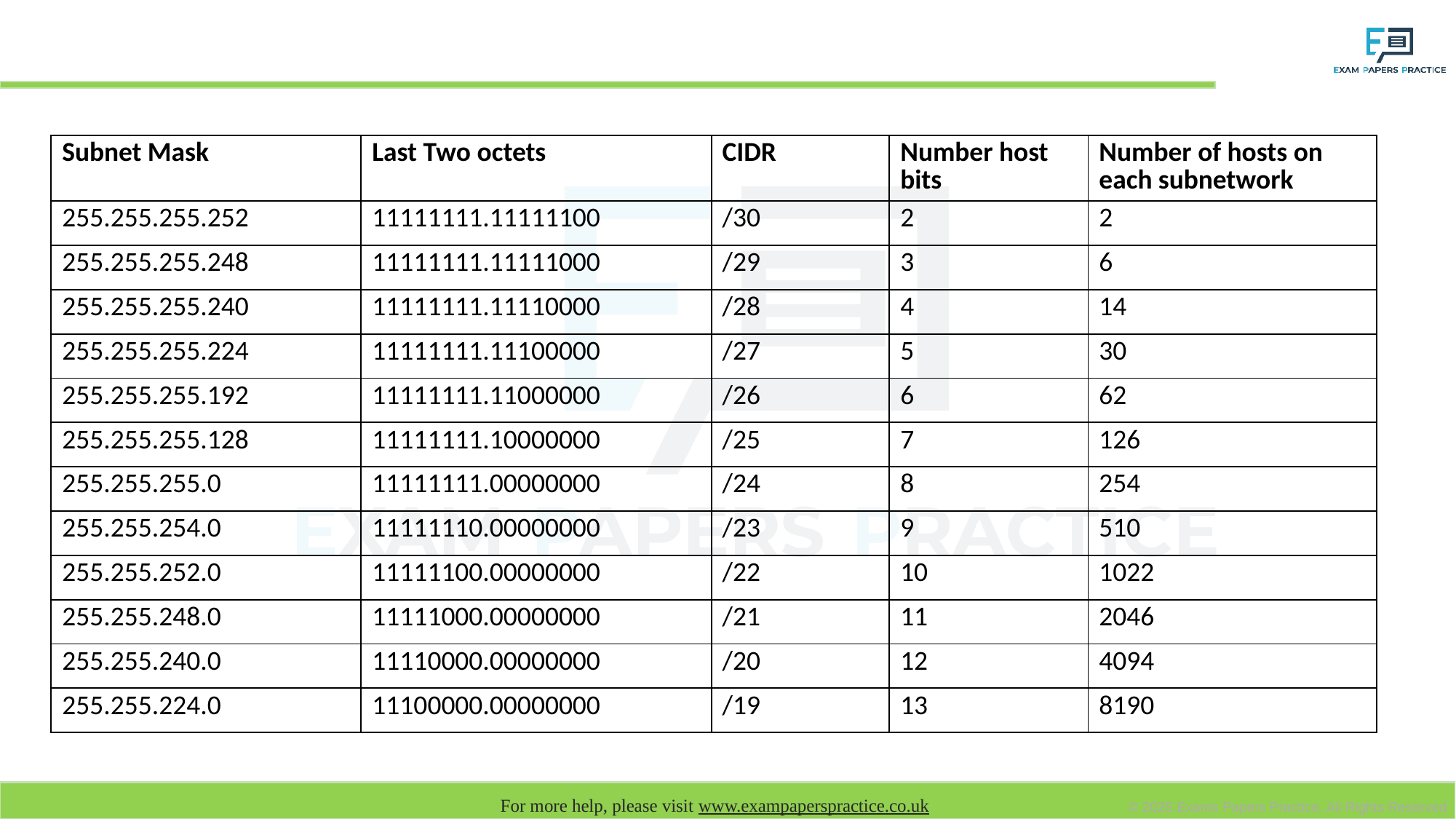

# CIDR and subnet mask
| Subnet Mask | Last Two octets | CIDR | Number host bits | Number of hosts on each subnetwork |
| --- | --- | --- | --- | --- |
| 255.255.255.252 | 11111111.11111100 | /30 | 2 | 2 |
| 255.255.255.248 | 11111111.11111000 | /29 | 3 | 6 |
| 255.255.255.240 | 11111111.11110000 | /28 | 4 | 14 |
| 255.255.255.224 | 11111111.11100000 | /27 | 5 | 30 |
| 255.255.255.192 | 11111111.11000000 | /26 | 6 | 62 |
| 255.255.255.128 | 11111111.10000000 | /25 | 7 | 126 |
| 255.255.255.0 | 11111111.00000000 | /24 | 8 | 254 |
| 255.255.254.0 | 11111110.00000000 | /23 | 9 | 510 |
| 255.255.252.0 | 11111100.00000000 | /22 | 10 | 1022 |
| 255.255.248.0 | 11111000.00000000 | /21 | 11 | 2046 |
| 255.255.240.0 | 11110000.00000000 | /20 | 12 | 4094 |
| 255.255.224.0 | 11100000.00000000 | /19 | 13 | 8190 |